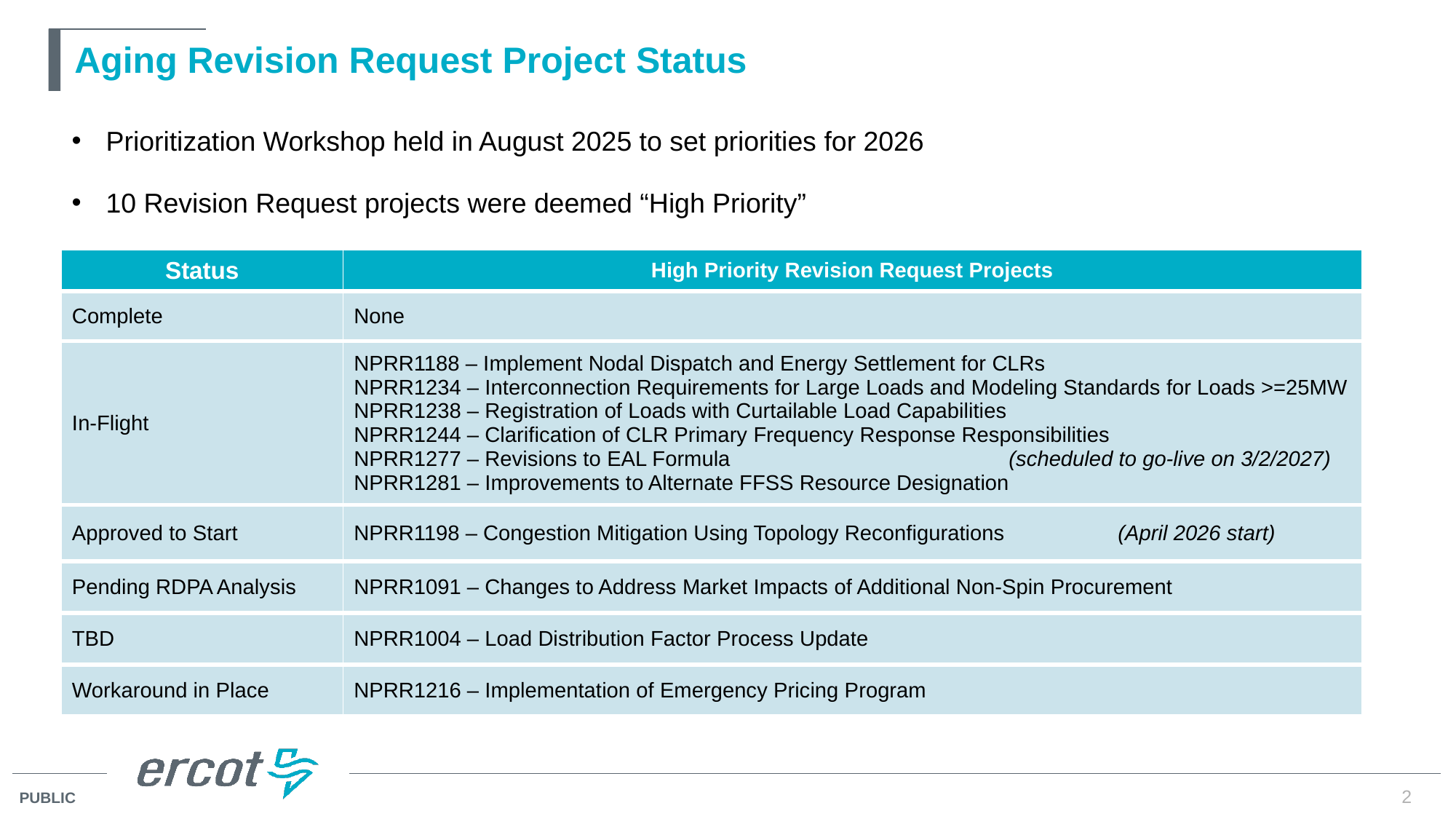

# Aging Revision Request Project Status
Prioritization Workshop held in August 2025 to set priorities for 2026

10 Revision Request projects were deemed “High Priority”
| Status | High Priority Revision Request Projects |
| --- | --- |
| Complete | None |
| In-Flight | NPRR1188 – Implement Nodal Dispatch and Energy Settlement for CLRs NPRR1234 – Interconnection Requirements for Large Loads and Modeling Standards for Loads >=25MW NPRR1238 – Registration of Loads with Curtailable Load Capabilities NPRR1244 – Clarification of CLR Primary Frequency Response Responsibilities NPRR1277 – Revisions to EAL Formula (scheduled to go-live on 3/2/2027) NPRR1281 – Improvements to Alternate FFSS Resource Designation |
| Approved to Start | NPRR1198 – Congestion Mitigation Using Topology Reconfigurations (April 2026 start) |
| Pending RDPA Analysis | NPRR1091 – Changes to Address Market Impacts of Additional Non-Spin Procurement |
| TBD | NPRR1004 – Load Distribution Factor Process Update |
| Workaround in Place | NPRR1216 – Implementation of Emergency Pricing Program |
2